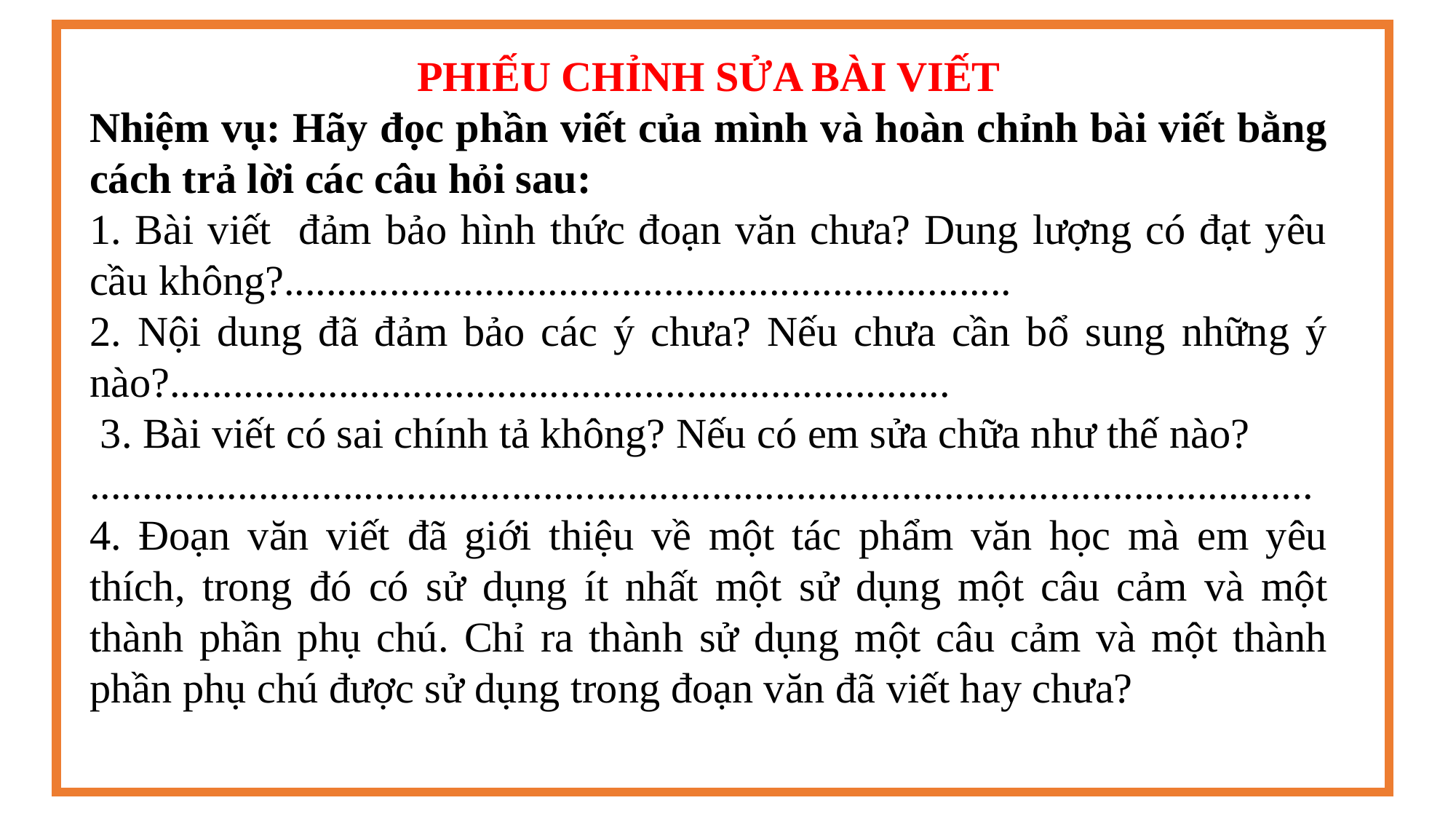

PHIẾU CHỈNH SỬA BÀI VIẾT
Nhiệm vụ: Hãy đọc phần viết của mình và hoàn chỉnh bài viết bằng cách trả lời các câu hỏi sau:
1. Bài viết  đảm bảo hình thức đoạn văn chưa? Dung lượng có đạt yêu cầu không?.....................................................................
2. Nội dung đã đảm bảo các ý chưa? Nếu chưa cần bổ sung những ý nào?..........................................................................
 3. Bài viết có sai chính tả không? Nếu có em sửa chữa như thế nào?
....................................................................................................................
4. Đoạn văn viết đã giới thiệu về một tác phẩm văn học mà em yêu thích, trong đó có sử dụng ít nhất một sử dụng một câu cảm và một thành phần phụ chú. Chỉ ra thành sử dụng một câu cảm và một thành phần phụ chú được sử dụng trong đoạn văn đã viết hay chưa?

#